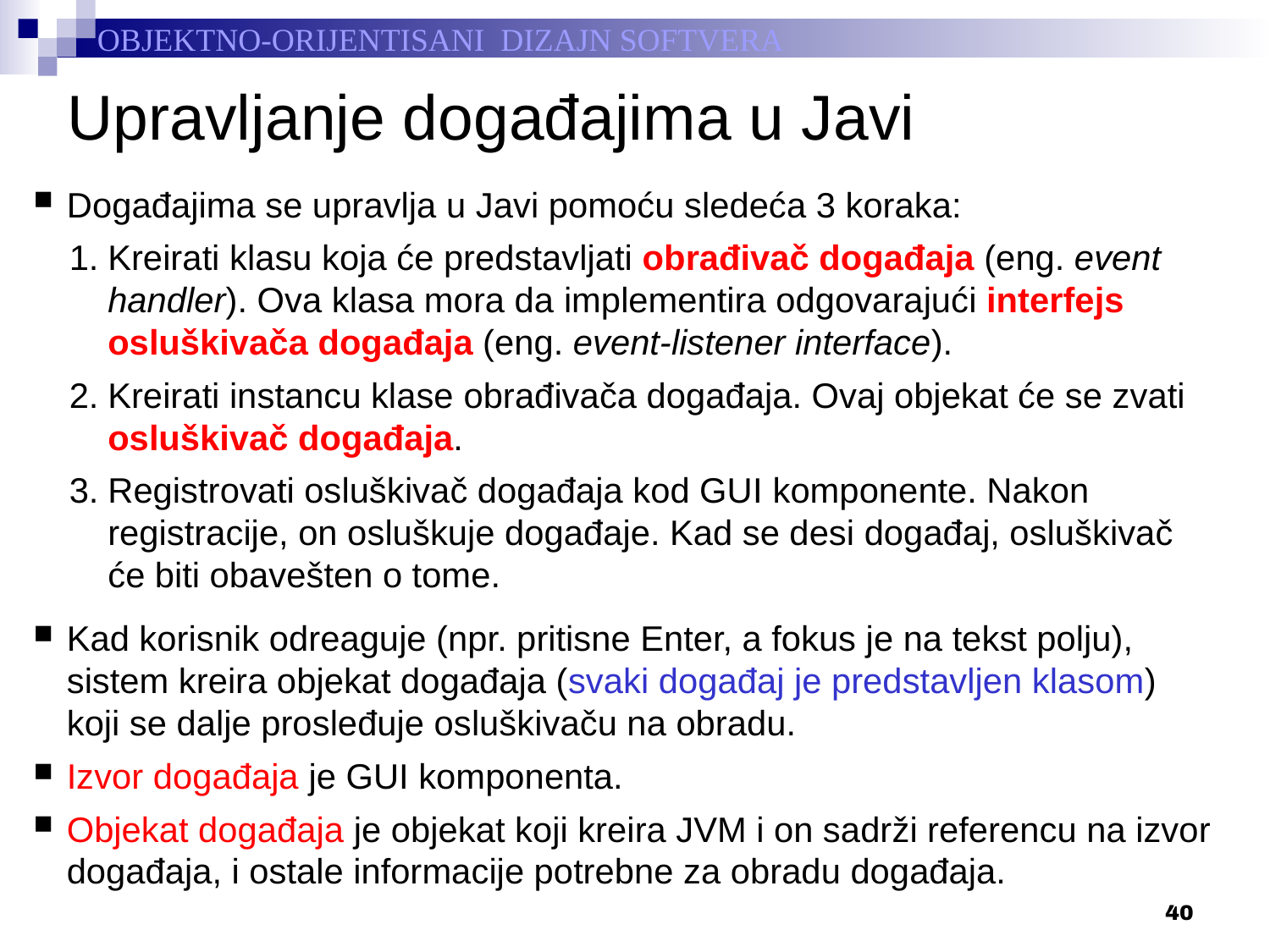

# Upravljanje događajima u Javi
Događajima se upravlja u Javi pomoću sledeća 3 koraka:
Kreirati klasu koja će predstavljati obrađivač događaja (eng. event handler). Ova klasa mora da implementira odgovarajući interfejs osluškivača događaja (eng. event-listener interface).
Kreirati instancu klase obrađivača događaja. Ovaj objekat će se zvati osluškivač događaja.
Registrovati osluškivač događaja kod GUI komponente. Nakon registracije, on osluškuje događaje. Kad se desi događaj, osluškivač će biti obavešten o tome.
Kad korisnik odreaguje (npr. pritisne Enter, a fokus je na tekst polju), sistem kreira objekat događaja (svaki događaj je predstavljen klasom) koji se dalje prosleđuje osluškivaču na obradu.
Izvor događaja je GUI komponenta.
Objekat događaja je objekat koji kreira JVM i on sadrži referencu na izvor događaja, i ostale informacije potrebne za obradu događaja.
40